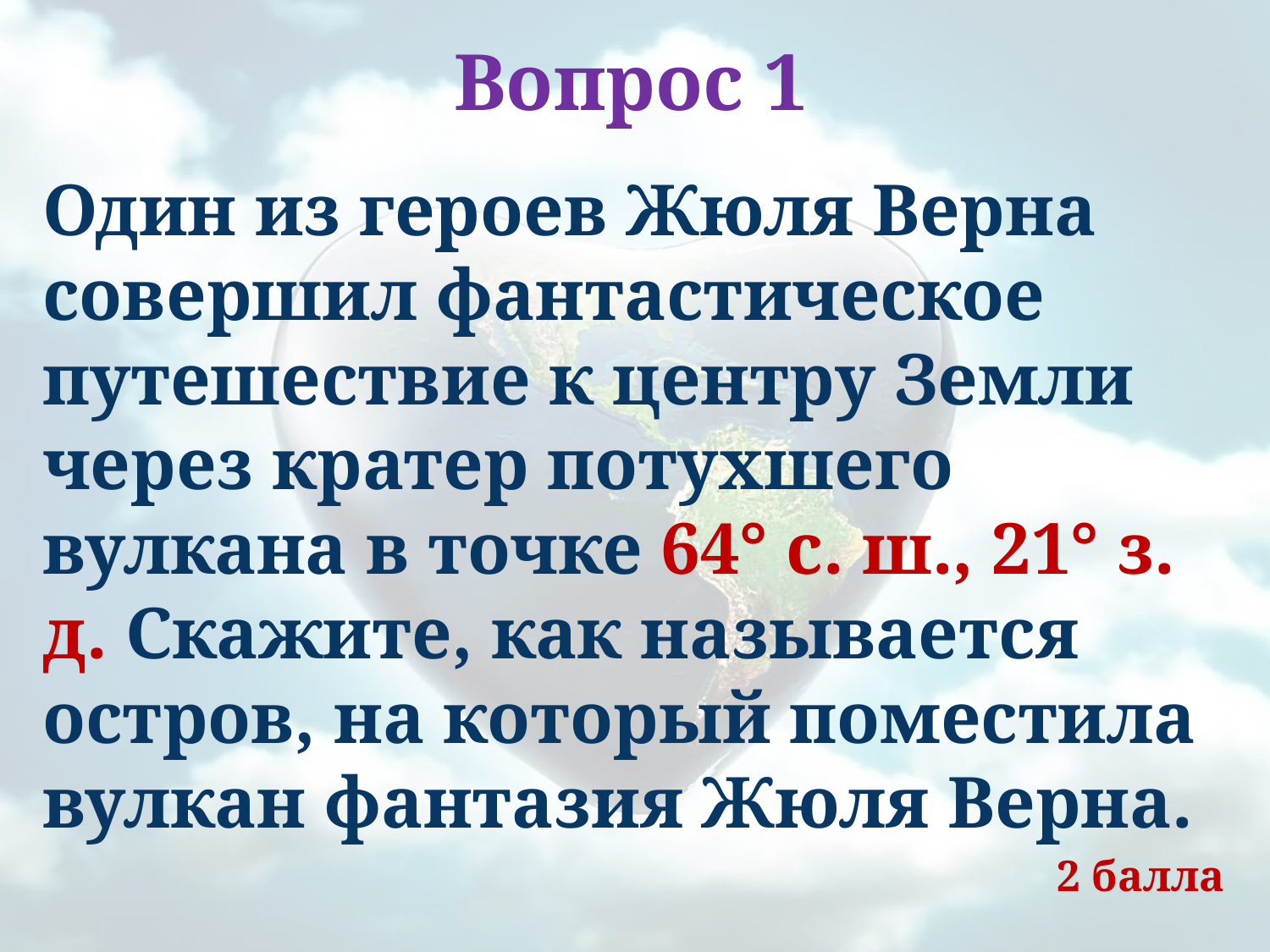

# Вопрос 1
Один из героев Жюля Верна совершил фантастическое путешествие к центру Земли через кратер потухшего вулкана в точке 64° с. ш., 21° з. д. Скажите, как называется остров, на который поместила вулкан фантазия Жюля Верна.
2 балла